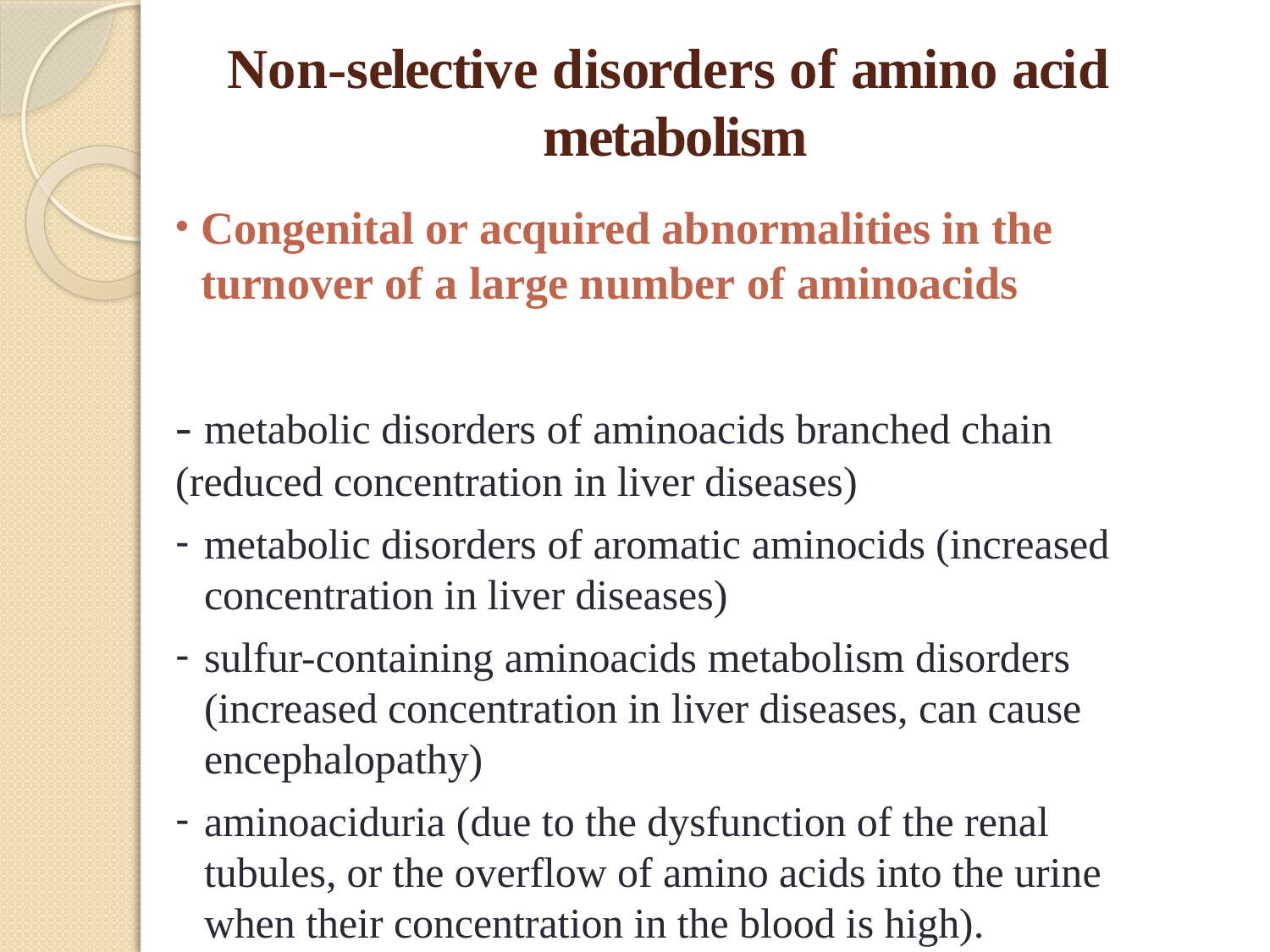

# Non-selective disorders of amino acid  metabolism
Congenital or acquired abnormalities in the  turnover of a large number of aminoacids

- metabolic disorders of aminoacids branched chain (reduced concentration in liver diseases)
metabolic disorders of aromatic aminocids (increased concentration in liver diseases)
sulfur-containing aminoacids metabolism disorders (increased concentration in liver diseases, can cause encephalopathy)
aminoaciduria (due to the dysfunction of the renal tubules, or the overflow of amino acids into the urine when their concentration in the blood is high).